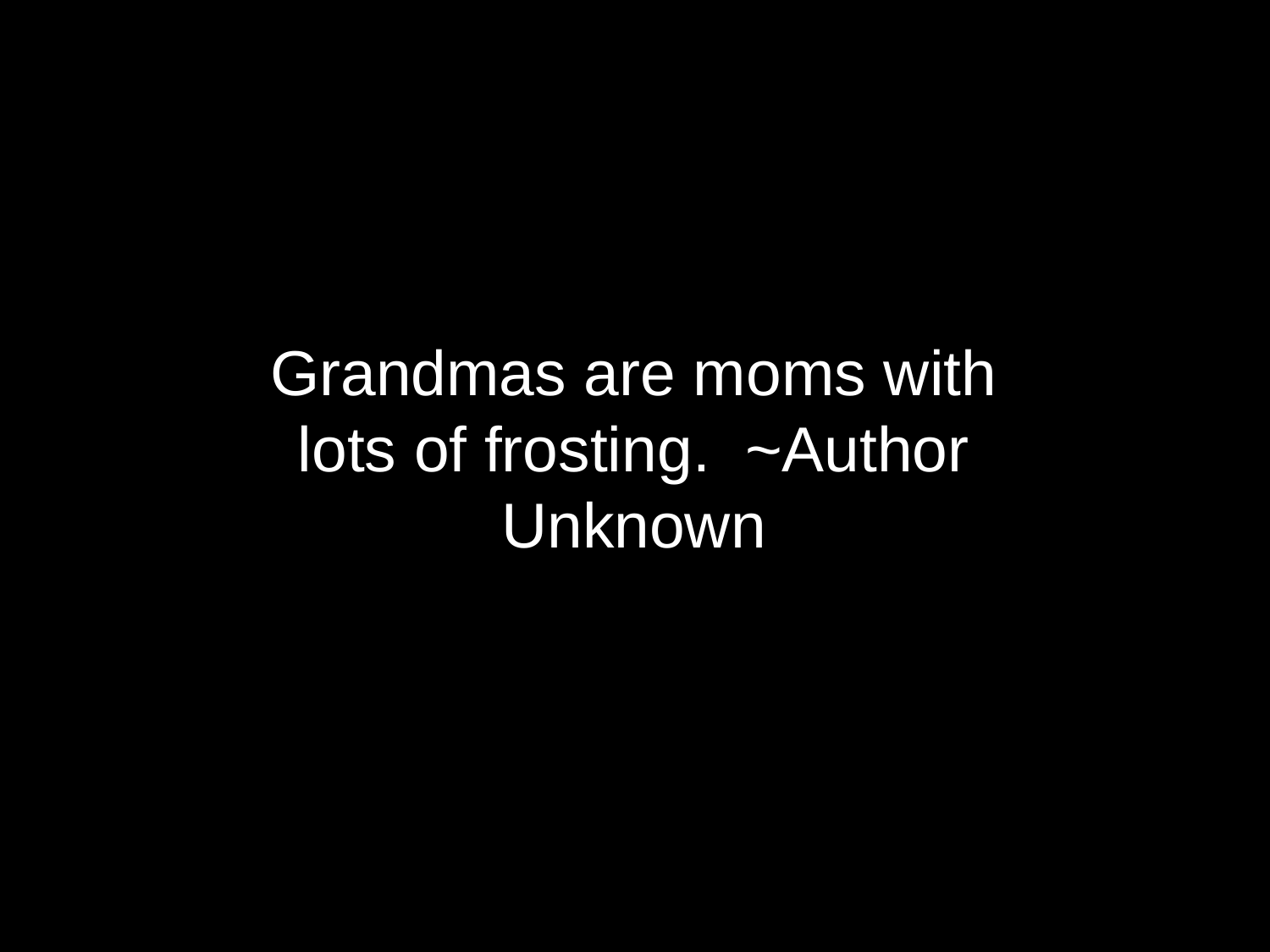

Grandmas are moms with lots of frosting.  ~Author Unknown